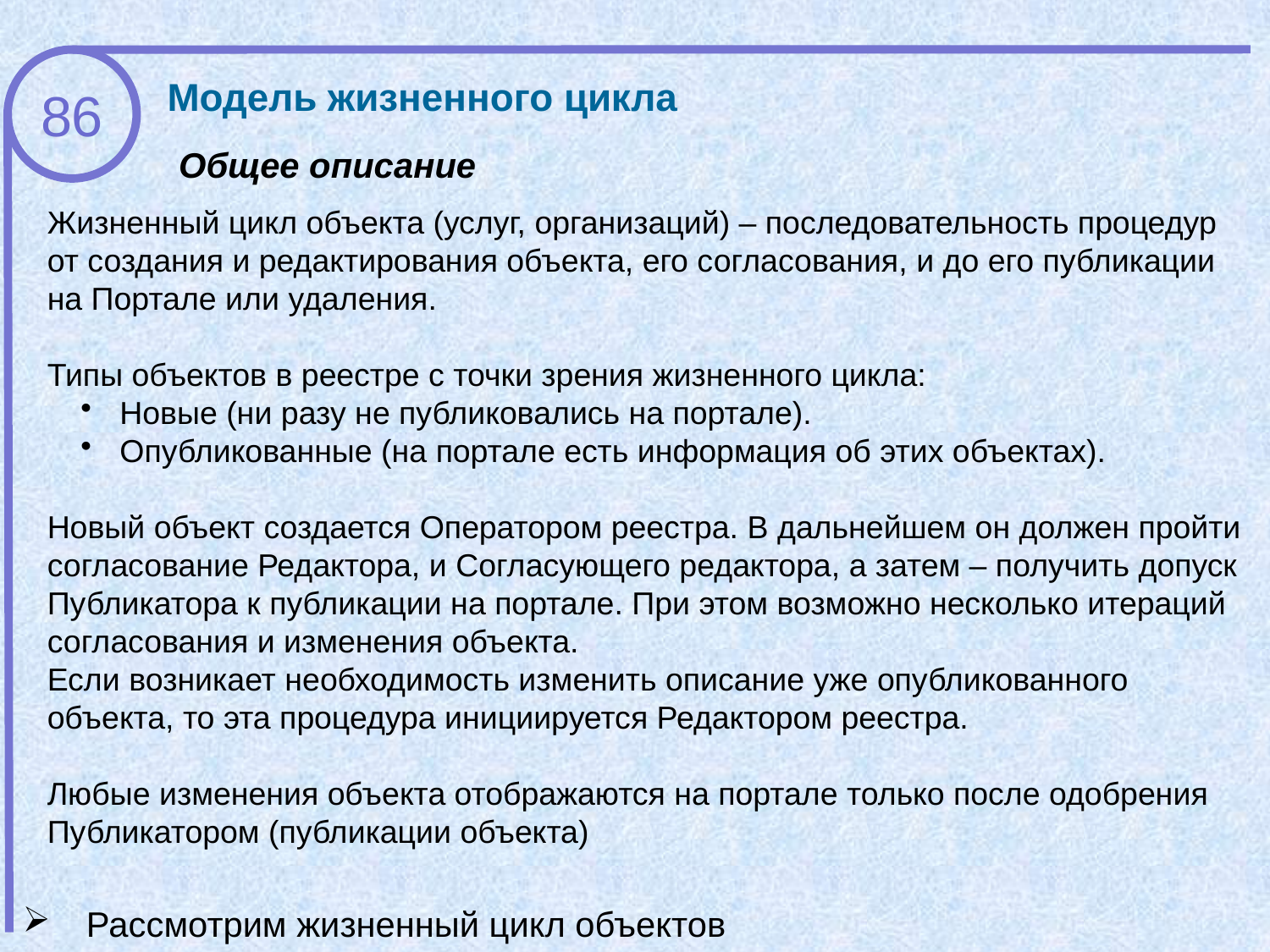

Модель жизненного цикла
86
Общее описание
Жизненный цикл объекта (услуг, организаций) – последовательность процедур от создания и редактирования объекта, его согласования, и до его публикации на Портале или удаления.

Типы объектов в реестре с точки зрения жизненного цикла:
 Новые (ни разу не публиковались на портале).
 Опубликованные (на портале есть информация об этих объектах).

Новый объект создается Оператором реестра. В дальнейшем он должен пройти согласование Редактора, и Согласующего редактора, а затем – получить допуск Публикатора к публикации на портале. При этом возможно несколько итераций согласования и изменения объекта.
Если возникает необходимость изменить описание уже опубликованного объекта, то эта процедура инициируется Редактором реестра.

Любые изменения объекта отображаются на портале только после одобрения Публикатором (публикации объекта)
Рассмотрим жизненный цикл объектов